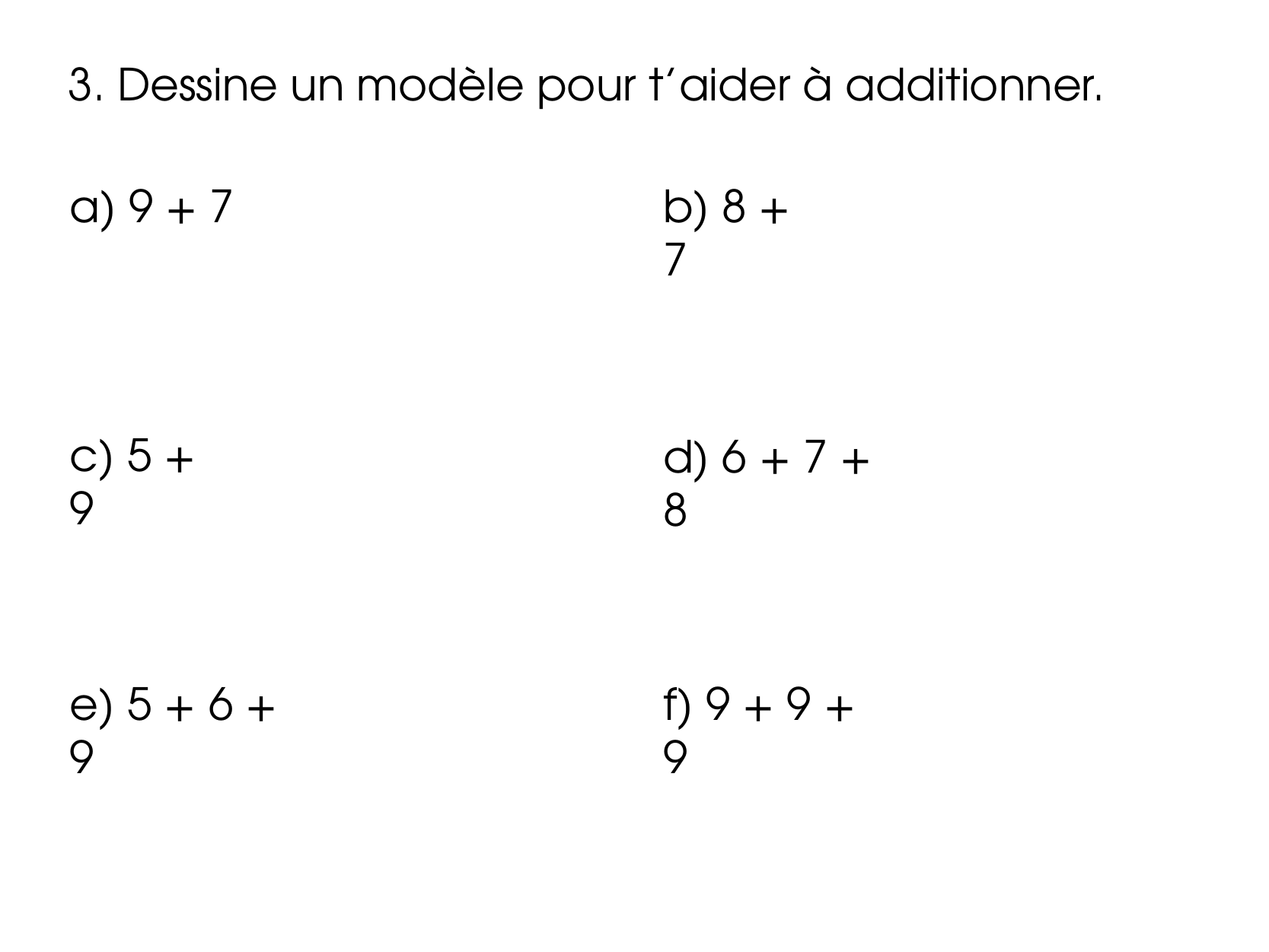

3. Dessine un modèle pour t’aider à additionner.
a) 9 + 7
b) 8 + 7
c) 5 + 9
d) 6 + 7 + 8
e) 5 + 6 + 9
f) 9 + 9 + 9